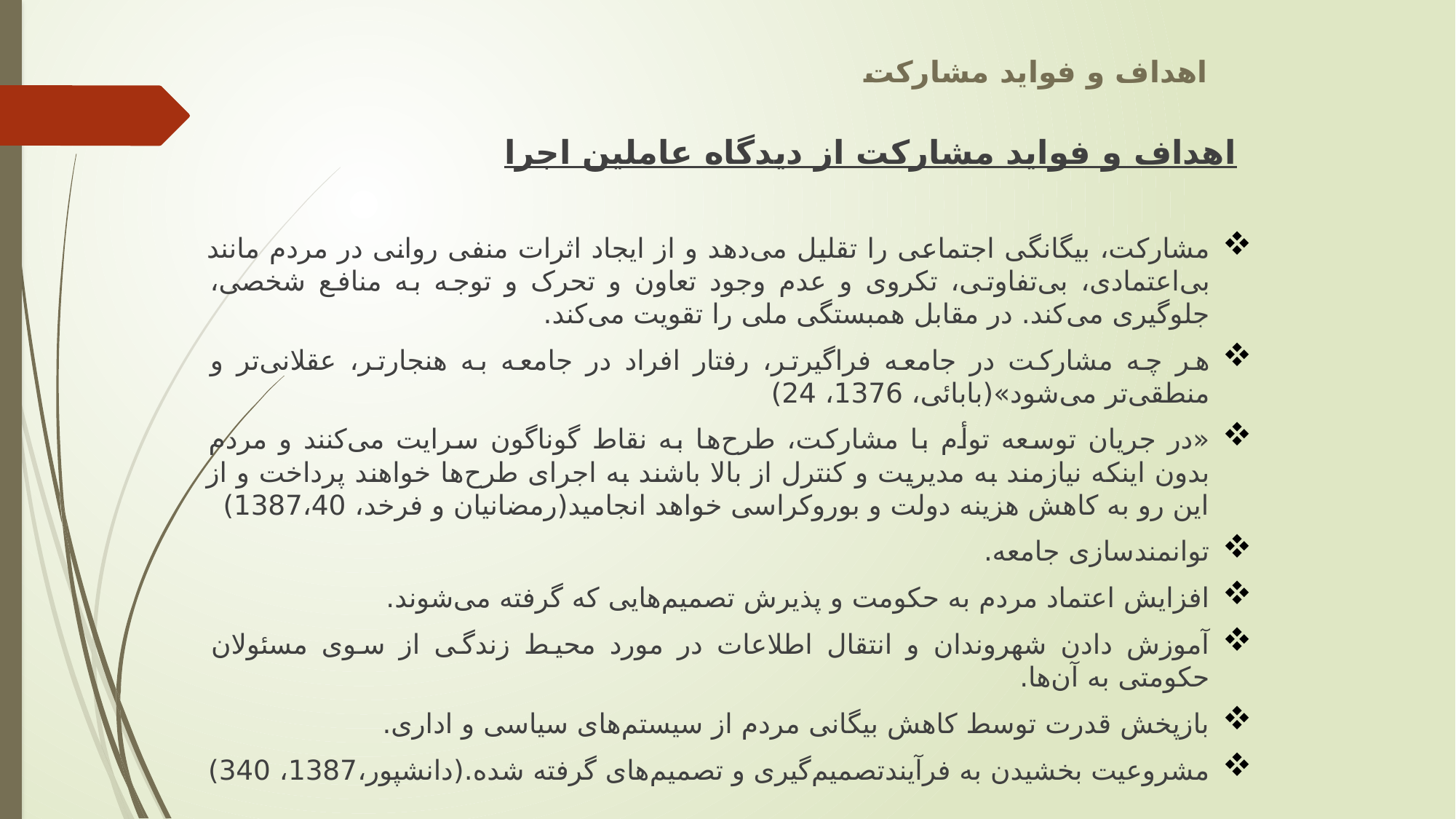

اهداف و فواید مشارکت
اهداف و فواید مشارکت از دیدگاه عاملین اجرا

مشارکت، بیگانگی اجتماعی را تقلیل می‌دهد و از ایجاد اثرات منفی روانی در مردم مانند بی‌اعتمادی، بی‌تفاوتی، تکروی و عدم وجود تعاون و تحرک و توجه به منافع شخصی، جلوگیری می‌کند. در مقابل همبستگی ملی را تقویت می‌کند.
هر چه مشارکت در جامعه فراگیرتر، رفتار افراد در جامعه به هنجارتر، عقلانی‌تر و منطقی‌تر می‌شود»(بابائی، 1376، 24)
«در جریان توسعه توأم با مشارکت، طرح‌ها به نقاط گوناگون سرایت می‌کنند و مردم بدون اینکه نیازمند به مدیریت و کنترل از بالا باشند به اجرای طرح‌ها خواهند پرداخت و از این رو به کاهش هزینه دولت و بوروکراسی خواهد انجامید(رمضانیان و فرخد، 1387،40)
توانمندسازی جامعه.
افزایش اعتماد مردم به حکومت و پذیرش تصمیم‌هایی که گرفته می‌شوند.
آموزش دادن شهروندان و انتقال اطلاعات در مورد محیط زندگی از سوی مسئولان حکومتی به آن‌ها.
بازپخش قدرت توسط کاهش بیگانی مردم از سیستم‌های سیاسی و اداری.
مشروعیت بخشیدن به فرآیندتصمیم‌گیری و تصمیم‌های گرفته شده.(دانشپور،1387، 340)